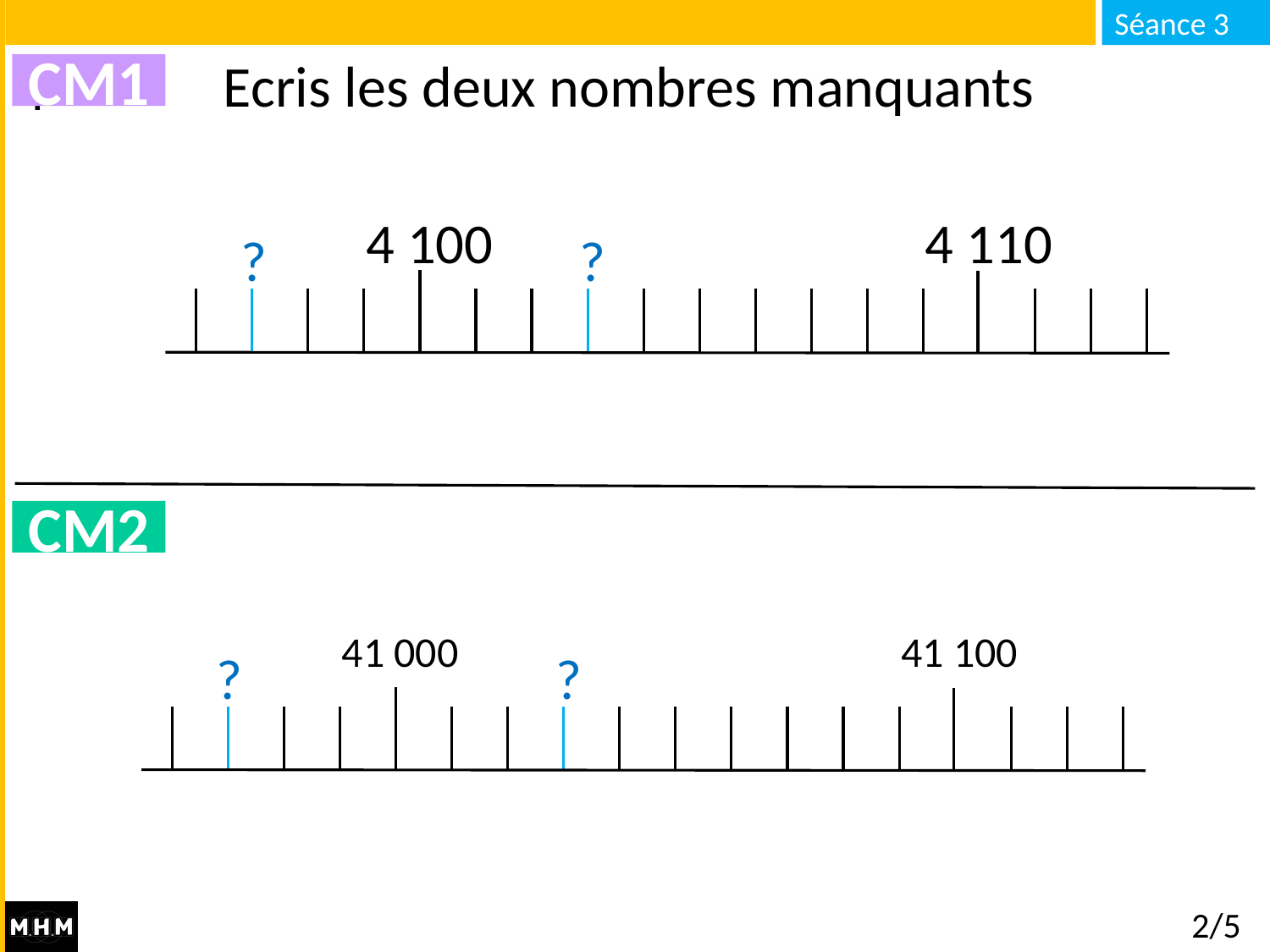

# Ecris les deux nombres manquants
CM1
4 100
4 110
?
?
CM2
41 000
41 100
?
?
2/5